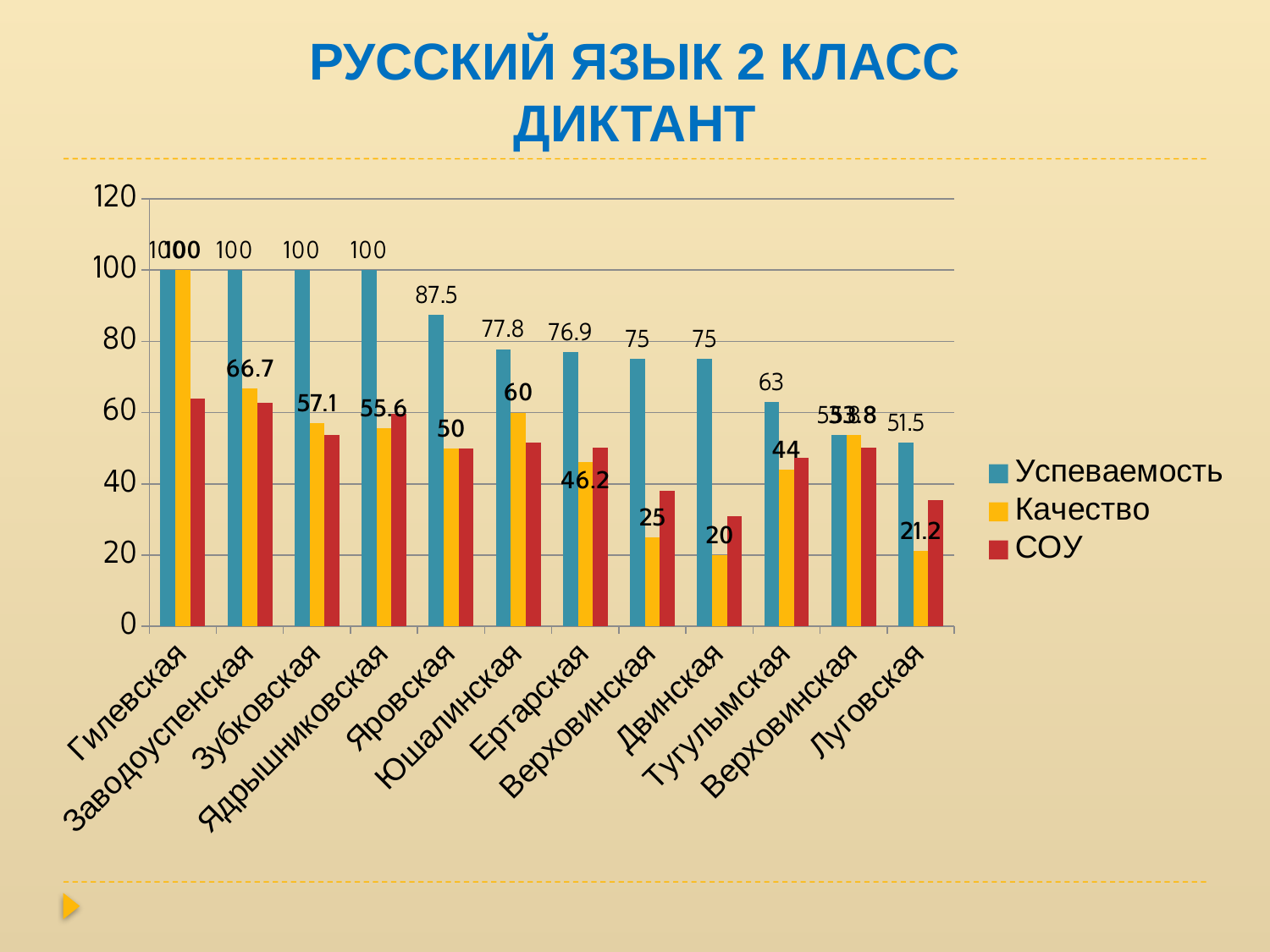

# РУССКИЙ ЯЗЫК 2 КЛАСС ДИКТАНТ

### Chart

| Category | Успеваемость | Качество | СОУ |
|---|---|---|---|
| Гилевская | 100.0 | 100.0 | 64.0 |
| Заводоуспенская | 100.0 | 66.7 | 62.7 |
| Зубковская | 100.0 | 57.1 | 53.7 |
| Ядрышниковская | 100.0 | 55.6 | 59.6 |
| Яровская | 87.5 | 50.0 | 50.0 |
| Юшалинская | 77.8 | 60.0 | 51.6 |
| Ертарская | 76.9 | 46.2 | 50.2 |
| Верховинская | 75.0 | 25.0 | 38.0 |
| Двинская | 75.0 | 20.0 | 31.0 |
| Тугулымская | 63.0 | 44.0 | 47.3 |
| Верховинская | 53.8 | 53.8 | 50.2 |
| Луговская | 51.5 | 21.2 | 35.5 |